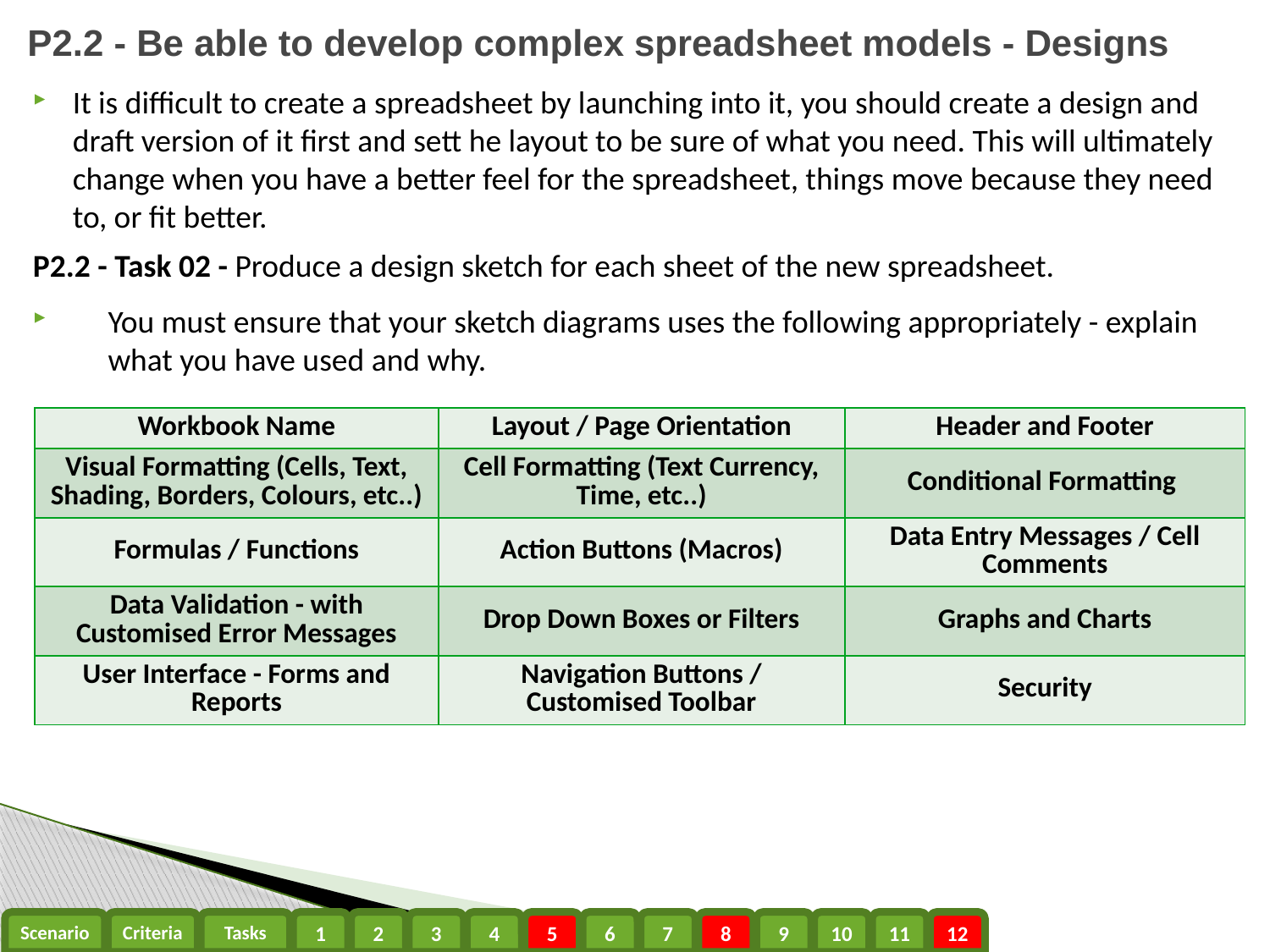

P2.2 - Be able to develop complex spreadsheet models - Designs
It is difficult to create a spreadsheet by launching into it, you should create a design and draft version of it first and sett he layout to be sure of what you need. This will ultimately change when you have a better feel for the spreadsheet, things move because they need to, or fit better.
P2.2 - Task 02 - Produce a design sketch for each sheet of the new spreadsheet.
You must ensure that your sketch diagrams uses the following appropriately - explain what you have used and why.
| Workbook Name | Layout / Page Orientation | Header and Footer |
| --- | --- | --- |
| Visual Formatting (Cells, Text, Shading, Borders, Colours, etc..) | Cell Formatting (Text Currency, Time, etc..) | Conditional Formatting |
| Formulas / Functions | Action Buttons (Macros) | Data Entry Messages / Cell Comments |
| Data Validation - with Customised Error Messages | Drop Down Boxes or Filters | Graphs and Charts |
| User Interface - Forms and Reports | Navigation Buttons / Customised Toolbar | Security |